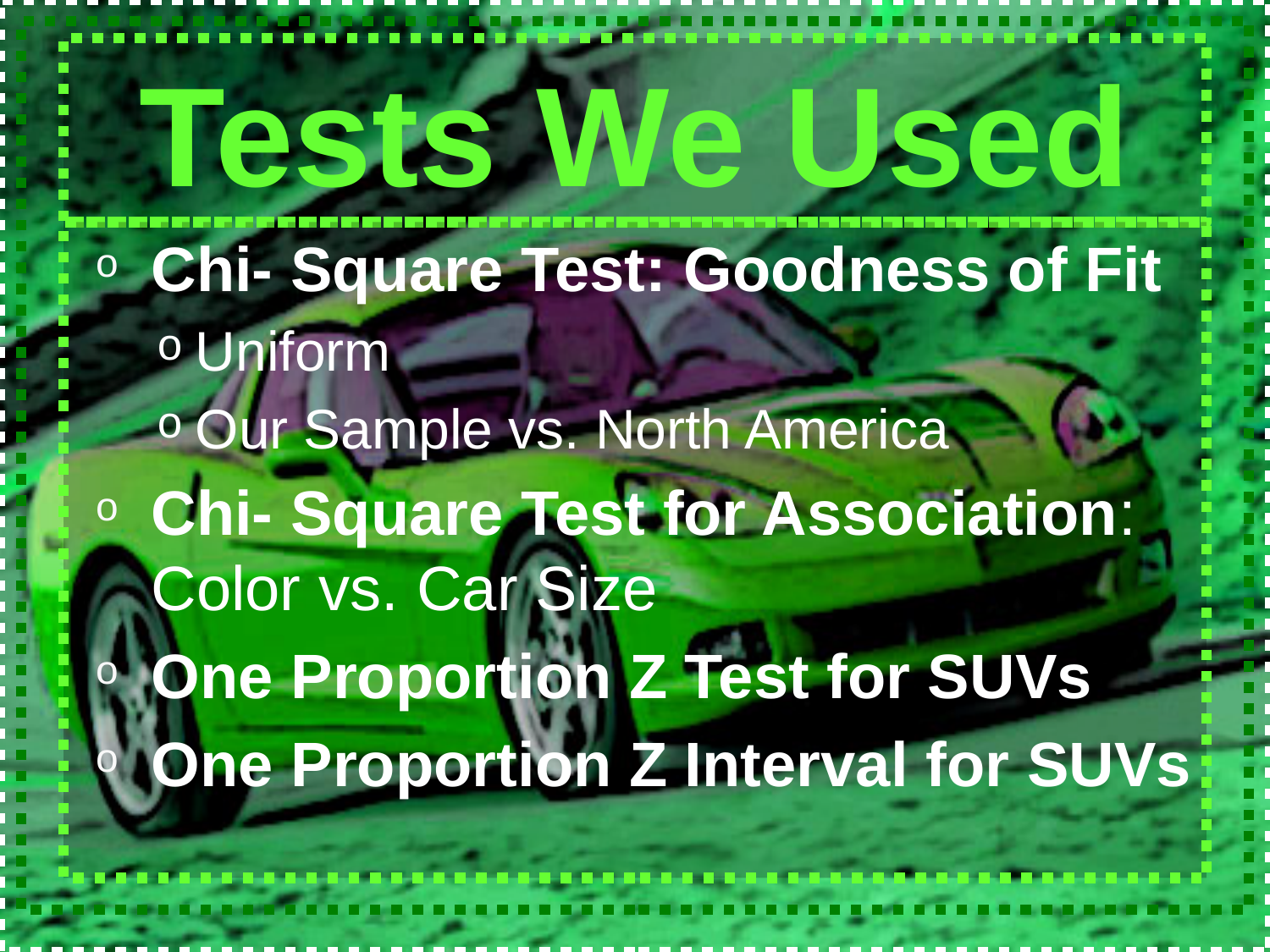

# Tests We Used
Chi- Square Test: Goodness of Fit
Uniform
Our Sample vs. North America
Chi- Square Test for Association: Color vs. Car Size
One Proportion Z Test for SUVs
One Proportion Z Interval for SUVs